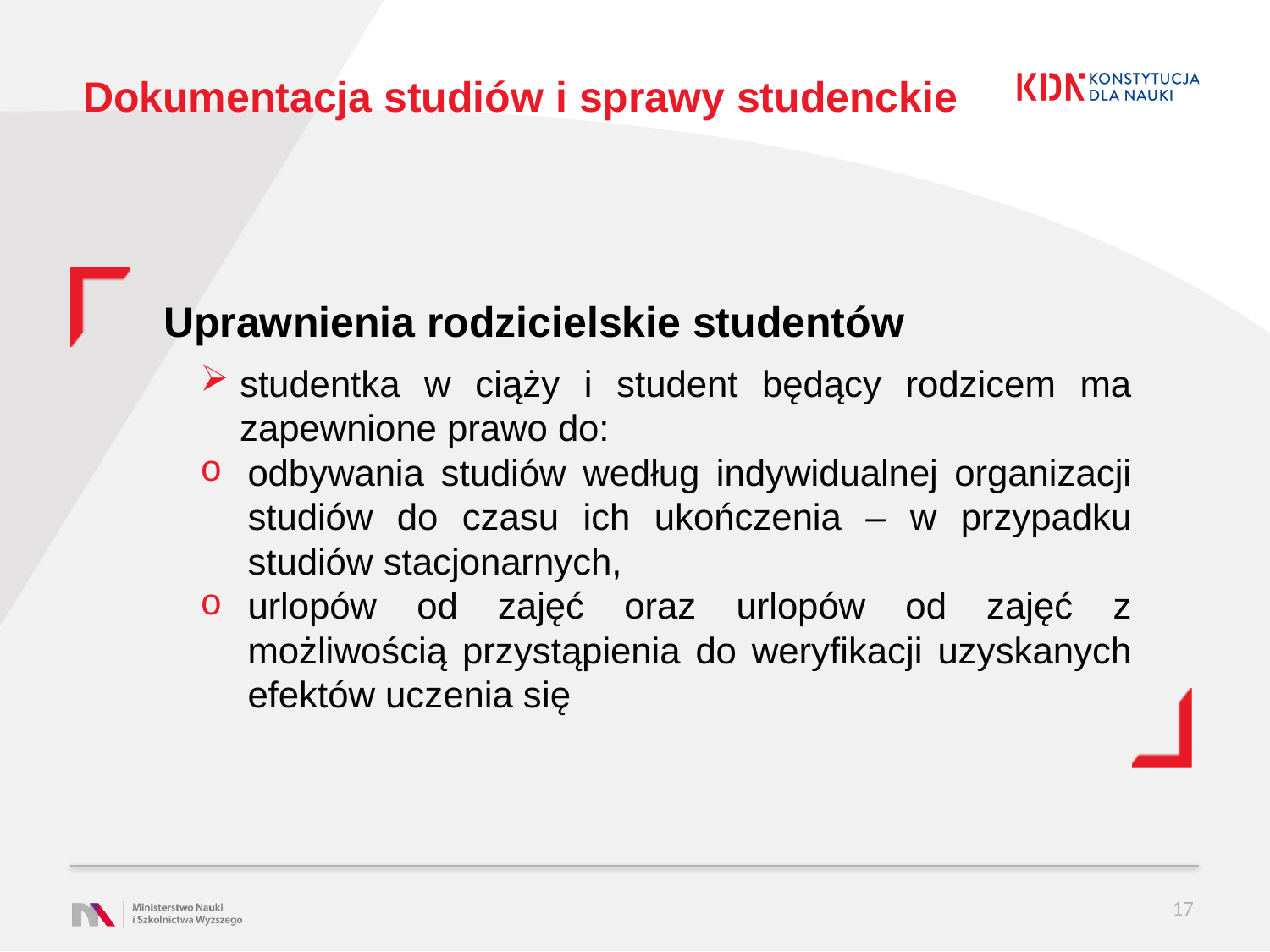

# Dokumentacja studiów i sprawy studenckie
Uprawnienia rodzicielskie studentów
studentka w ciąży i student będący rodzicem ma zapewnione prawo do:
odbywania studiów według indywidualnej organizacji studiów do czasu ich ukończenia – w przypadku studiów stacjonarnych,
urlopów od zajęć oraz urlopów od zajęć z możliwością przystąpienia do weryfikacji uzyskanych efektów uczenia się
17